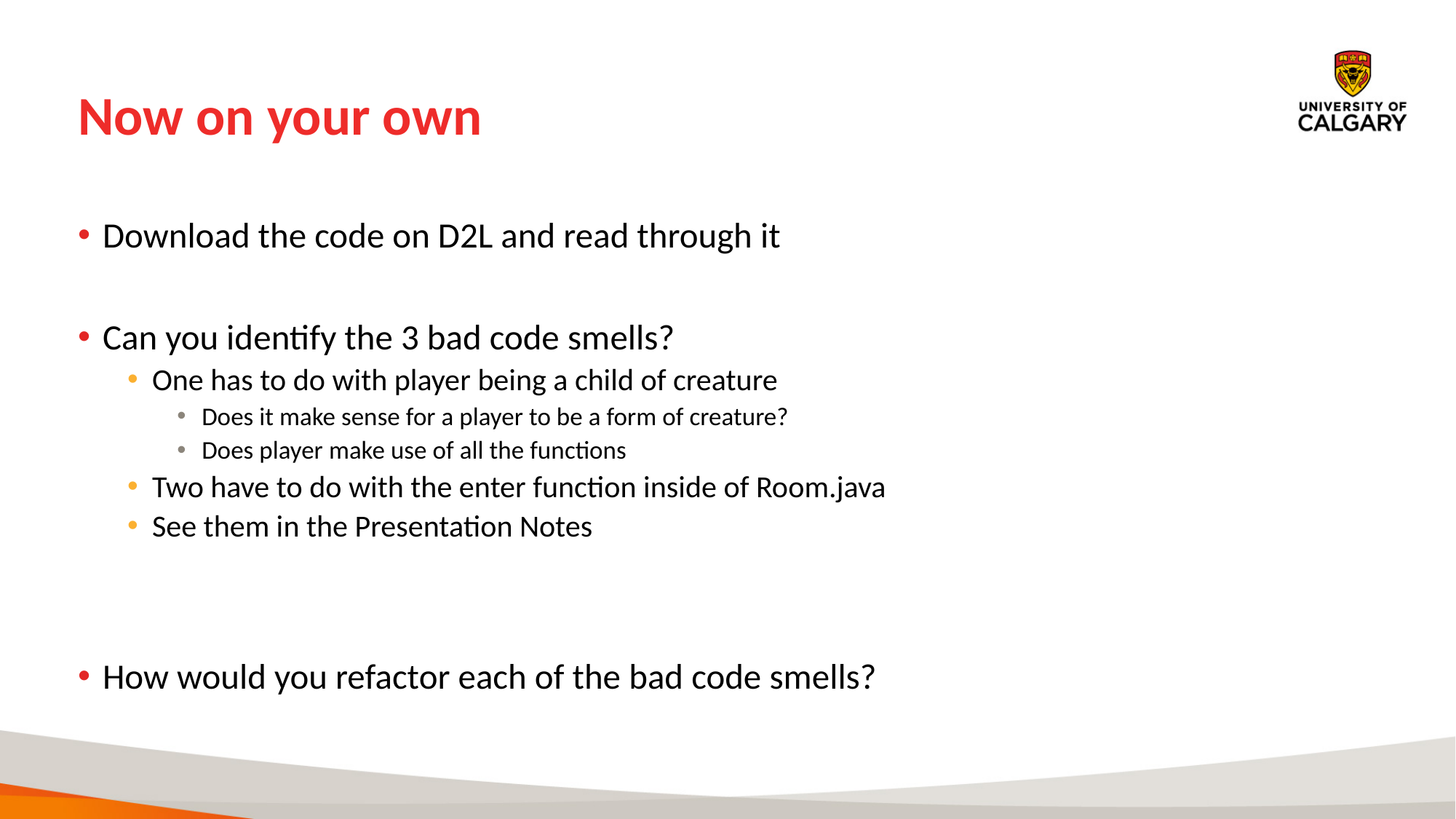

# Now on your own
Download the code on D2L and read through it

Can you identify the 3 bad code smells?
One has to do with player being a child of creature
Does it make sense for a player to be a form of creature?
Does player make use of all the functions
Two have to do with the enter function inside of Room.java
See them in the Presentation Notes

How would you refactor each of the bad code smells?